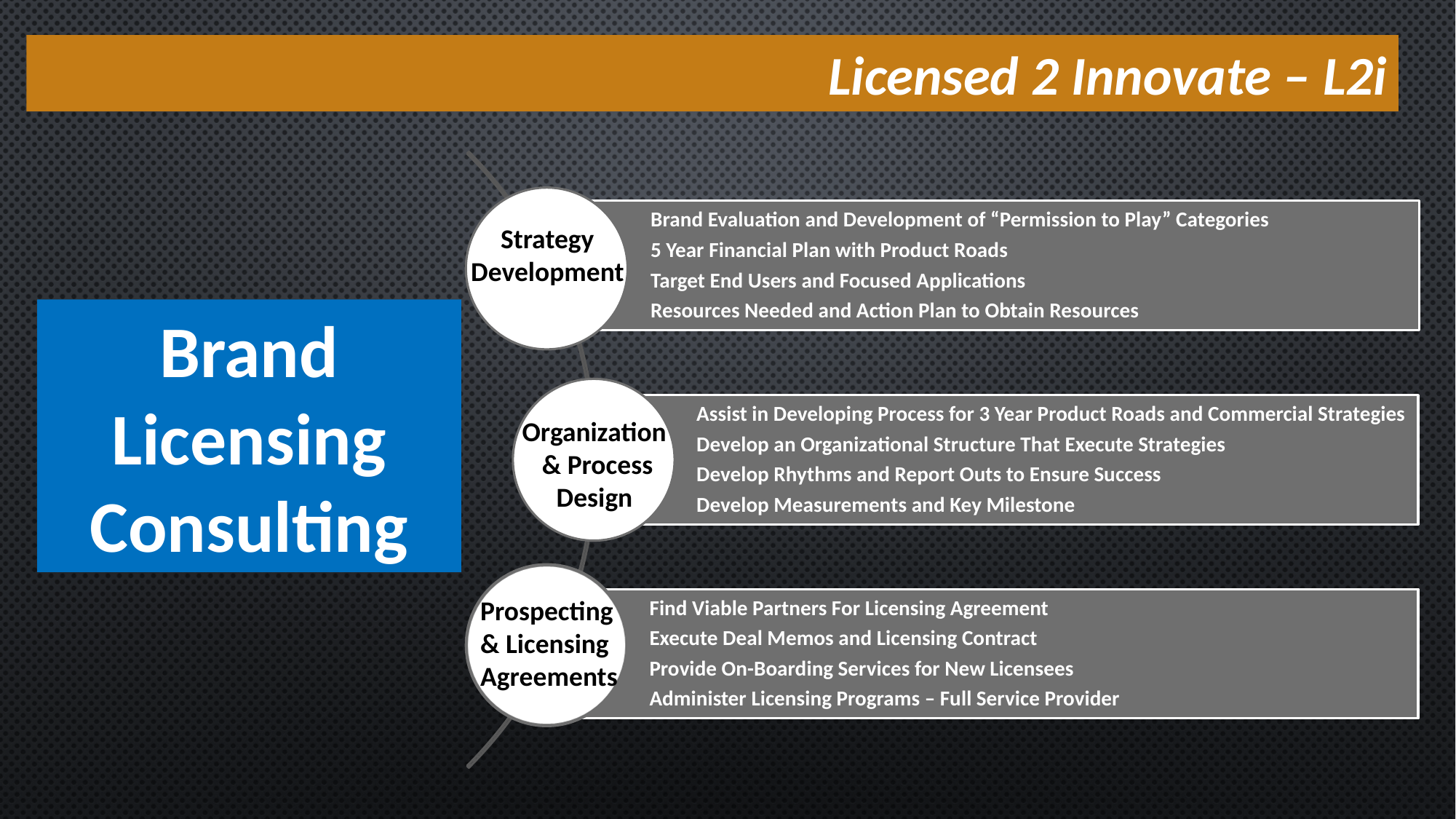

Licensed 2 Innovate – L2i
Brand Evaluation and Development of “Permission to Play” Categories
5 Year Financial Plan with Product Roads
Target End Users and Focused Applications
Resources Needed and Action Plan to Obtain Resources
Assist in Developing Process for 3 Year Product Roads and Commercial Strategies
Develop an Organizational Structure That Execute Strategies
Develop Rhythms and Report Outs to Ensure Success
Develop Measurements and Key Milestone
Find Viable Partners For Licensing Agreement
Execute Deal Memos and Licensing Contract
Provide On-Boarding Services for New Licensees
Administer Licensing Programs – Full Service Provider
Strategy Development
Brand Licensing Consulting
Organization
 & Process Design
Prospecting & Licensing Agreements